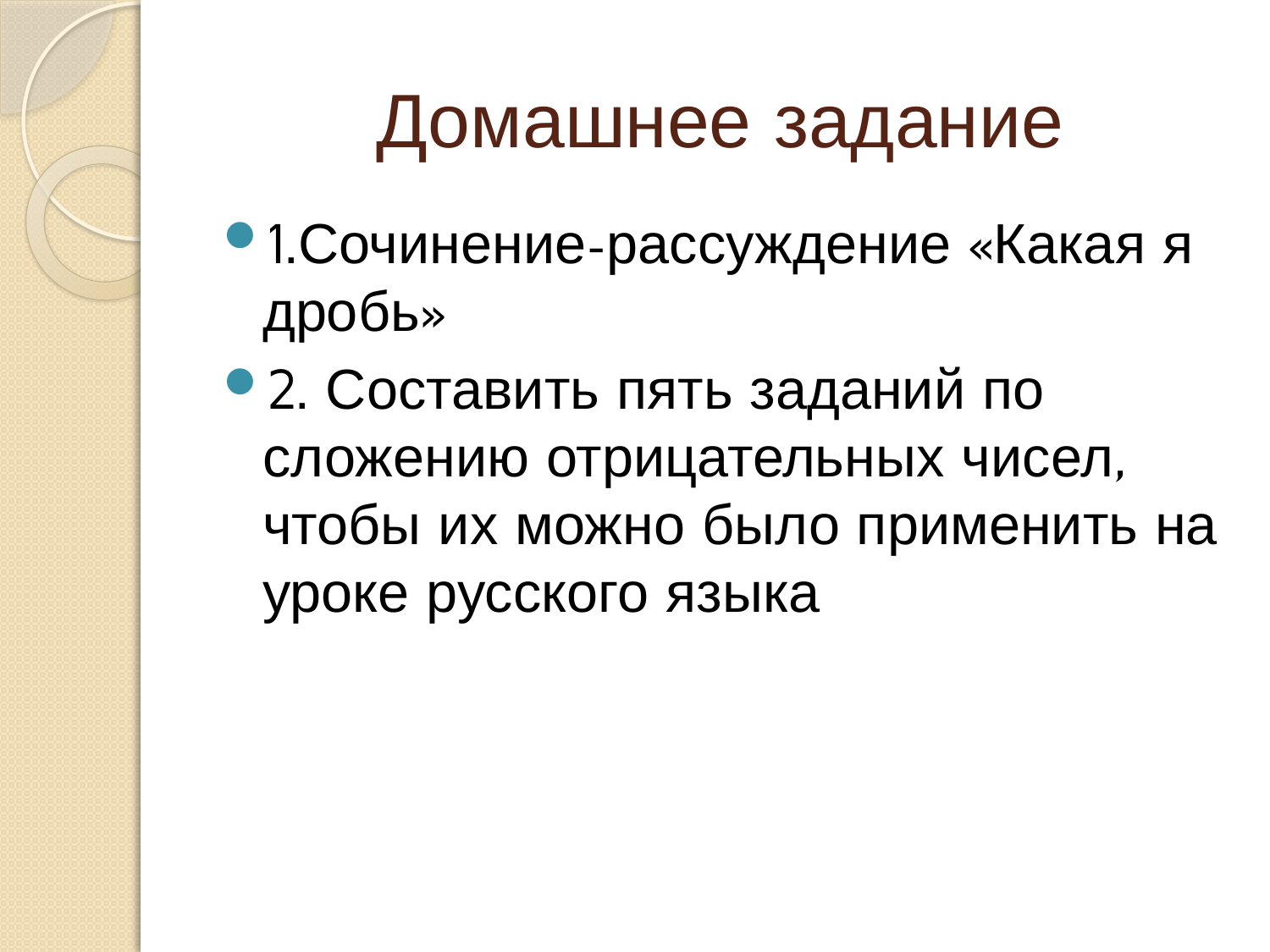

# Домашнее задание
1.Сочинение-рассуждение «Какая я дробь»
2. Составить пять заданий по сложению отрицательных чисел, чтобы их можно было применить на уроке русского языка